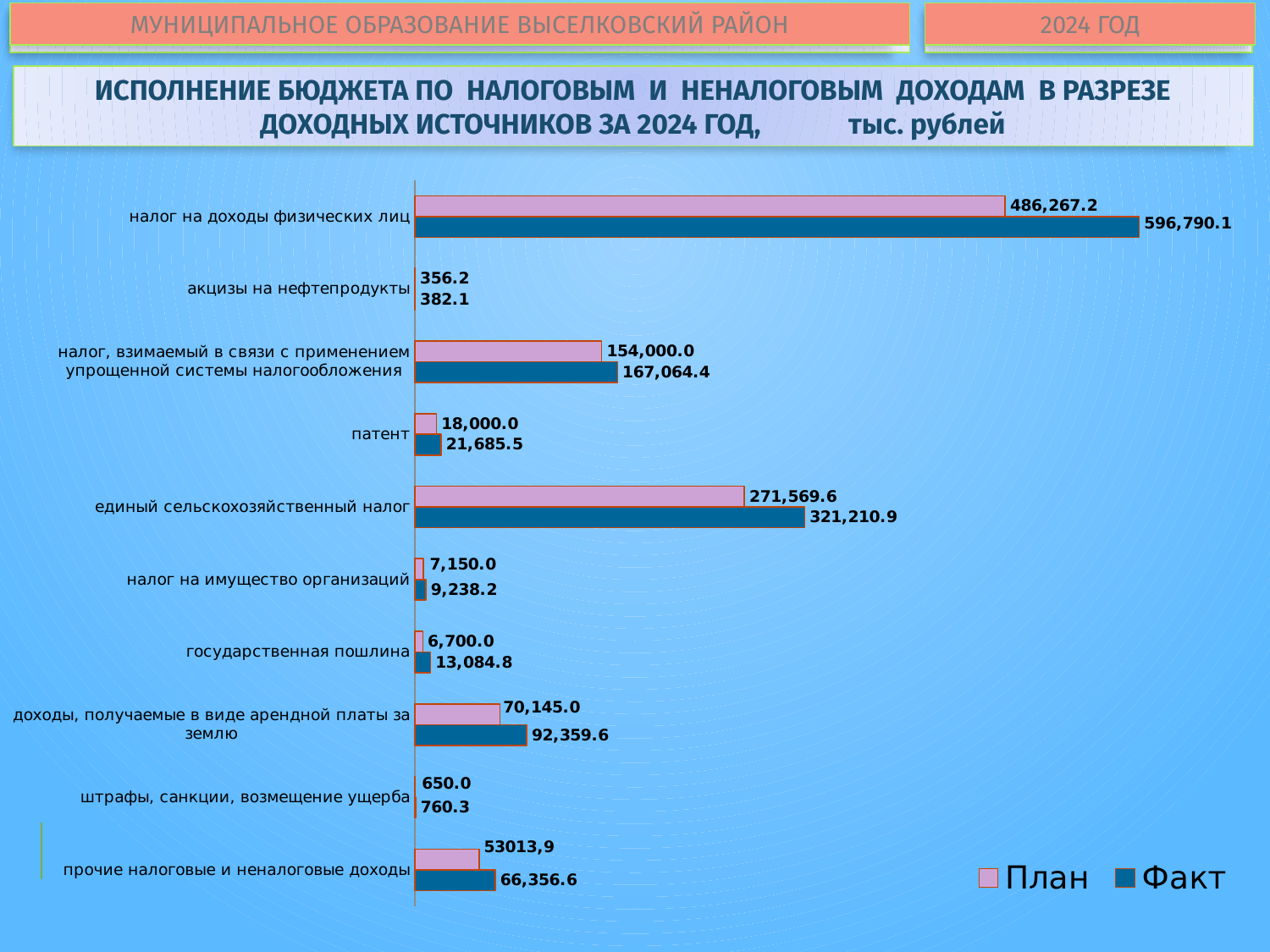

МУНИЦИПАЛЬНОЕ ОБРАЗОВАНИЕ ВЫСЕЛКОВСКИЙ РАЙОН
2024 ГОД
МУНИЦИПАЛЬНОЕ ОБРАЗОВАНИЕ ВЫСЕЛКОВСКИЙ РАЙОН
2024-2026 ГОДЫ
ИСПОЛНЕНИЕ БЮДЖЕТА ПО  НАЛОГОВЫМ  И  НЕНАЛОГОВЫМ  ДОХОДАМ  В РАЗРЕЗЕ ДОХОДНЫХ ИСТОЧНИКОВ ЗА 2024 ГОД,             тыс. рублей

### Chart

| Category | Факт | План |
|---|---|---|
| прочие налоговые и неналоговые доходы | 66356.6 | 53013.9 |
| штрафы, санкции, возмещение ущерба | 760.3 | 650.0 |
| доходы, получаемые в виде арендной платы за землю | 92359.6 | 70145.0 |
| государственная пошлина | 13084.8 | 6700.0 |
| налог на имущество организаций | 9238.2 | 7150.0 |
| единый сельскохозяйственный налог | 321210.9 | 271569.6 |
| патент | 21685.5 | 18000.0 |
| налог, взимаемый в связи с применением упрощенной системы налогообложения | 167064.4 | 154000.0 |
| акцизы на нефтепродукты | 382.1 | 356.2 |
| налог на доходы физических лиц | 596790.1 | 486267.2 |

### Chart

| Category |  |  |  |  |  |
|---|---|---|---|---|---|
|  | 0.0 | None | None | None | None |
|  | None | None | None | None | None |
|  | None | None | None | None | None |
|  | None | None | None | None | None |
|  | None | None | None | None | None |